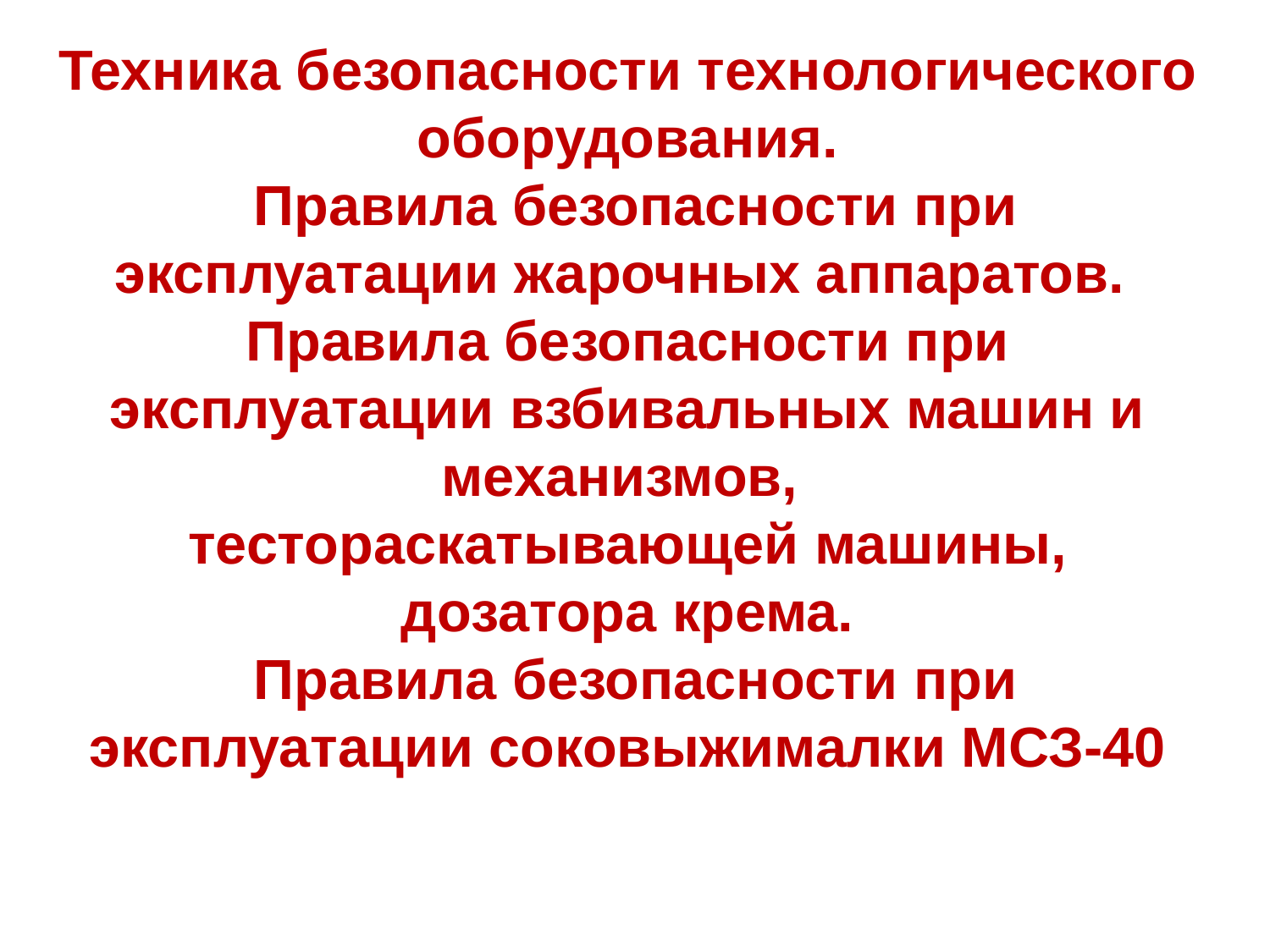

# Техника безопасности технологического оборудования. Правила безопасности при эксплуатации жарочных аппаратов. Правила безопасности при эксплуатации взбивальных машин и механизмов, тестораскатывающей машины, дозатора крема. Правила безопасности при эксплуатации соковыжималки МСЗ-40